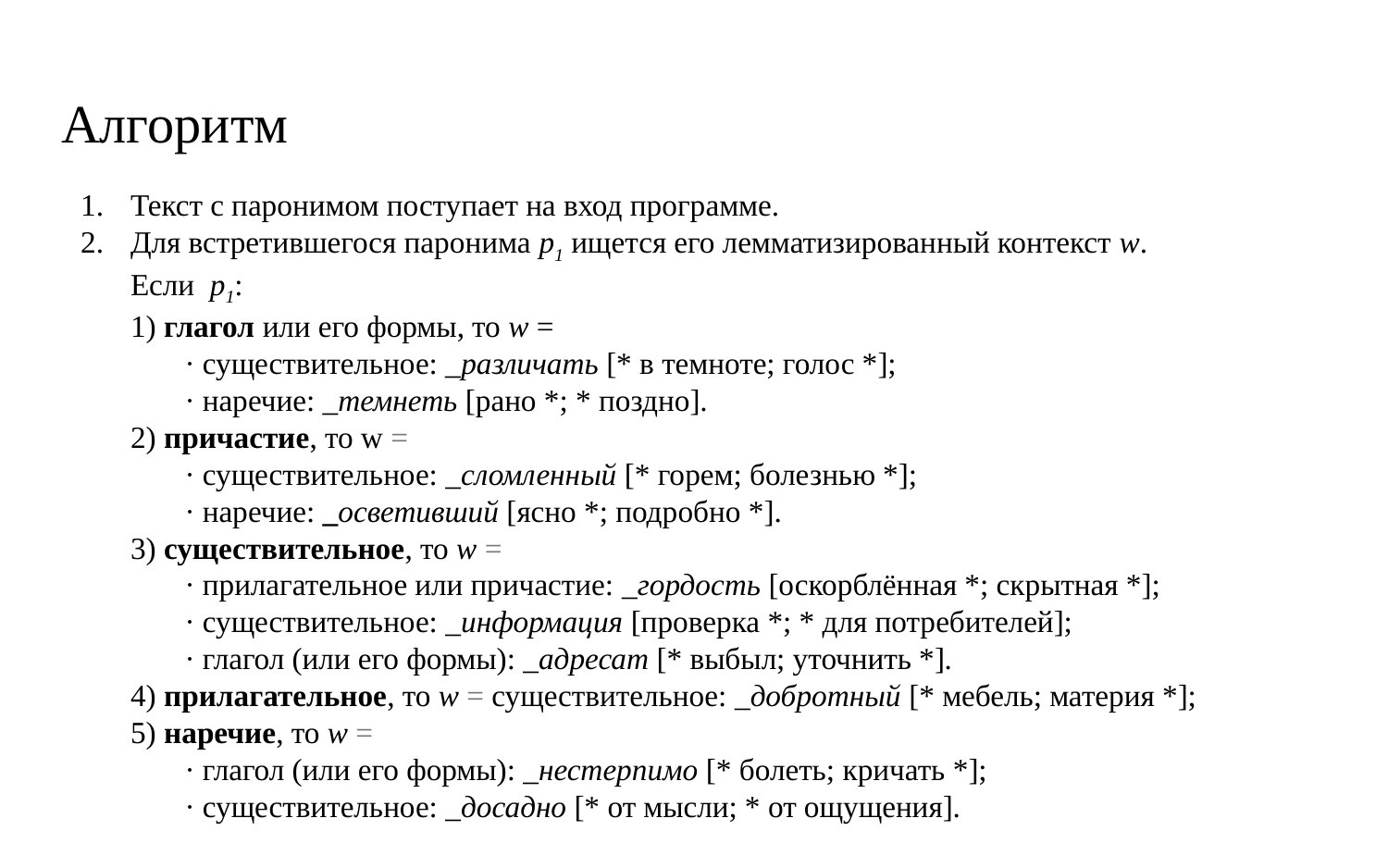

# Алгоритм
Текст с паронимом поступает на вход программе.
Для встретившегося паронима p1 ищется его лемматизированный контекст w.
Если  p1:
1) глагол или его формы, то w =
· существительное: _различать [* в темноте; голос *];
· наречие: _темнеть [рано *; * поздно].
2) причастие, то w =
· существительное: _сломленный [* горем; болезнью *];
· наречие: _осветивший [ясно *; подробно *].
3) существительное, то w =
· прилагательное или причастие: _гордость [оскорблённая *; скрытная *];
· существительное: _информация [проверка *; * для потребителей];
· глагол (или его формы): _адресат [* выбыл; уточнить *].
4) прилагательное, то w = существительное: _добротный [* мебель; материя *];
5) наречие, то w =
· глагол (или его формы): _нестерпимо [* болеть; кричать *];
· существительное: _досадно [* от мысли; * от ощущения].